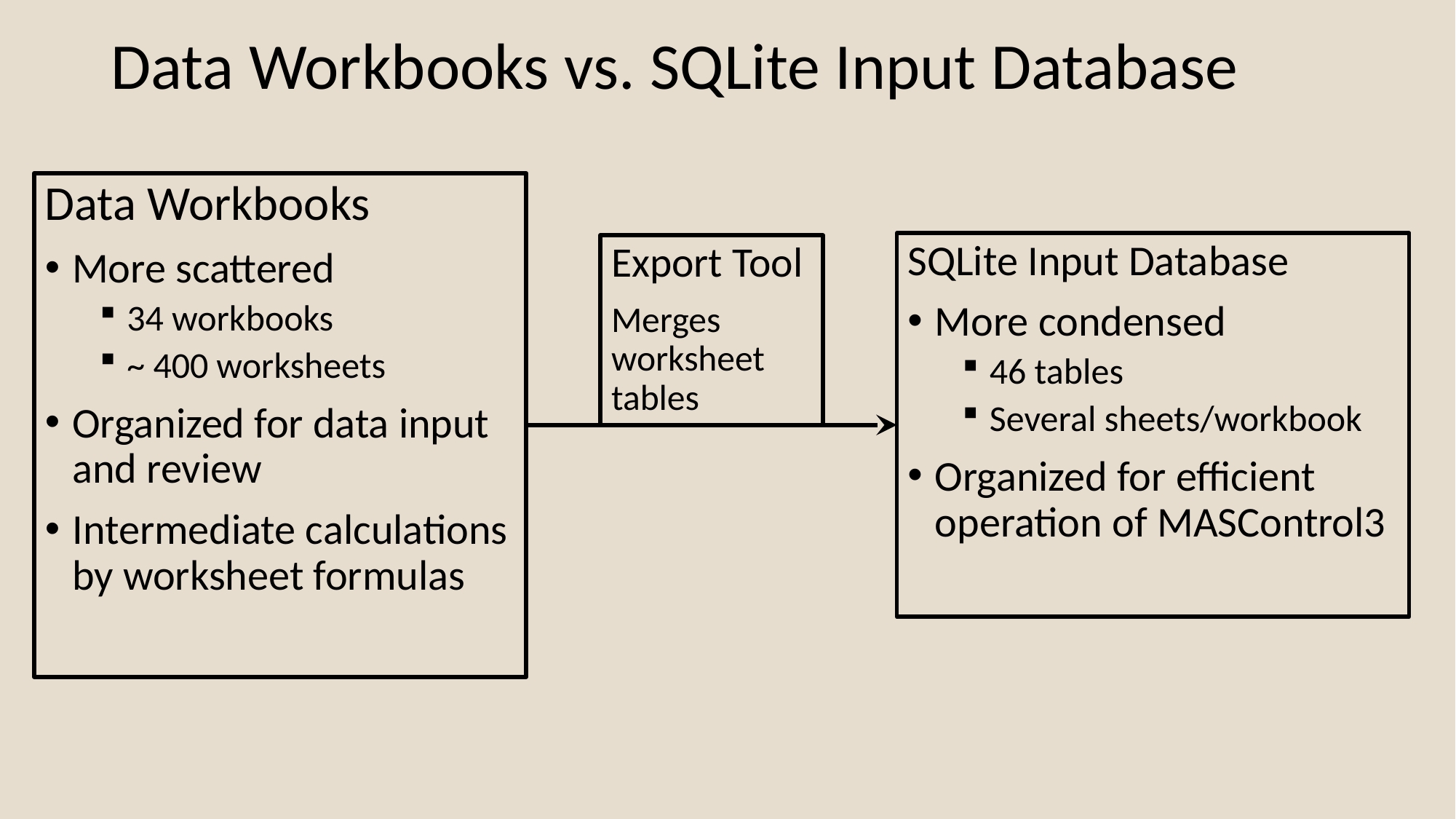

# Data Workbooks vs. SQLite Input Database
Data Workbooks
More scattered
34 workbooks
~ 400 worksheets
Organized for data input and review
Intermediate calculations by worksheet formulas
SQLite Input Database
More condensed
46 tables
Several sheets/workbook
Organized for efficient operation of MASControl3
Export Tool
Merges worksheet tables